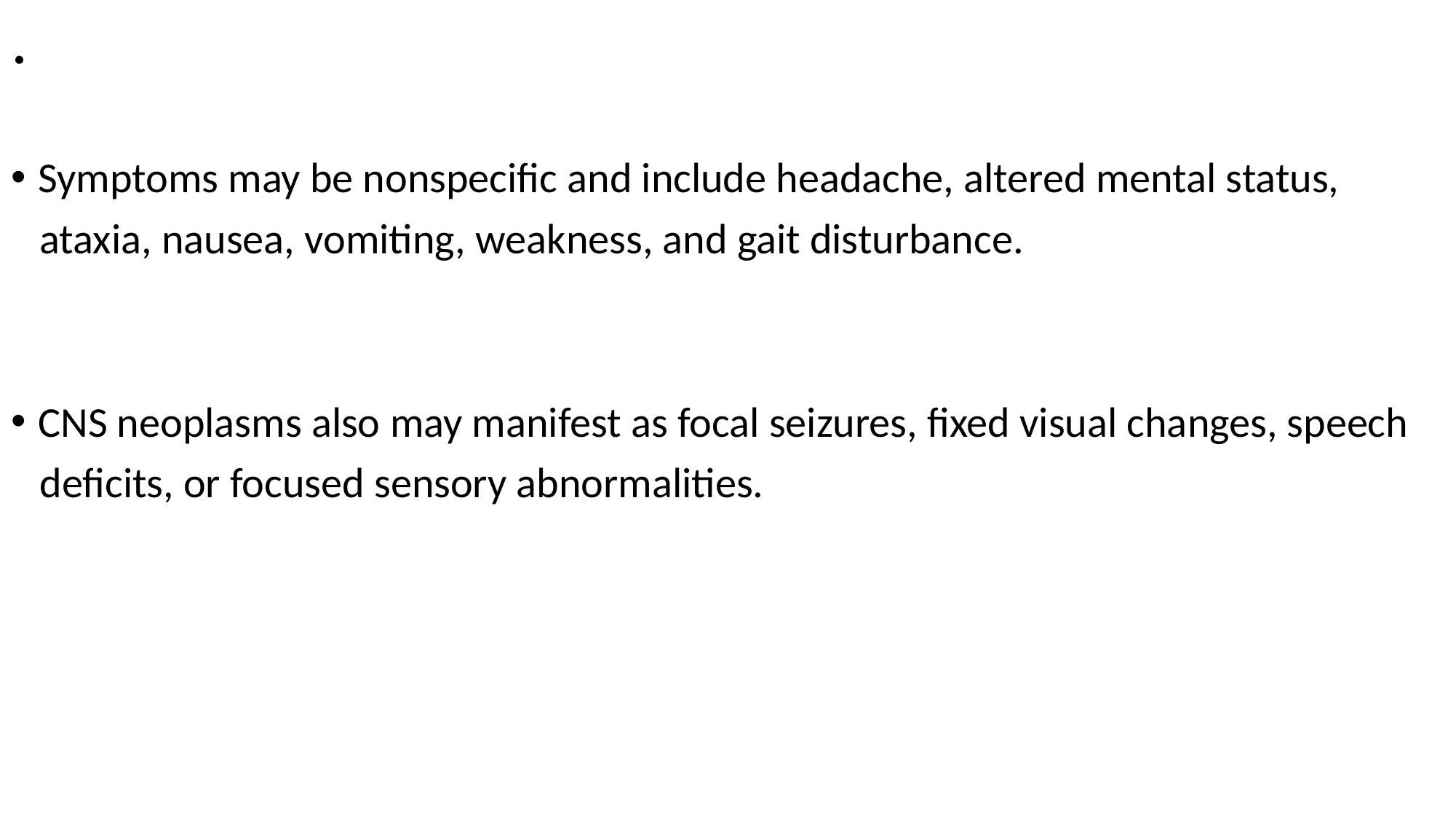

# .

Symptoms may be nonspecific and include headache, altered mental status,
   ataxia, nausea, vomiting, weakness, and gait disturbance.

CNS neoplasms also may manifest as focal seizures, fixed visual changes, speech
   deficits, or focused sensory abnormalities.